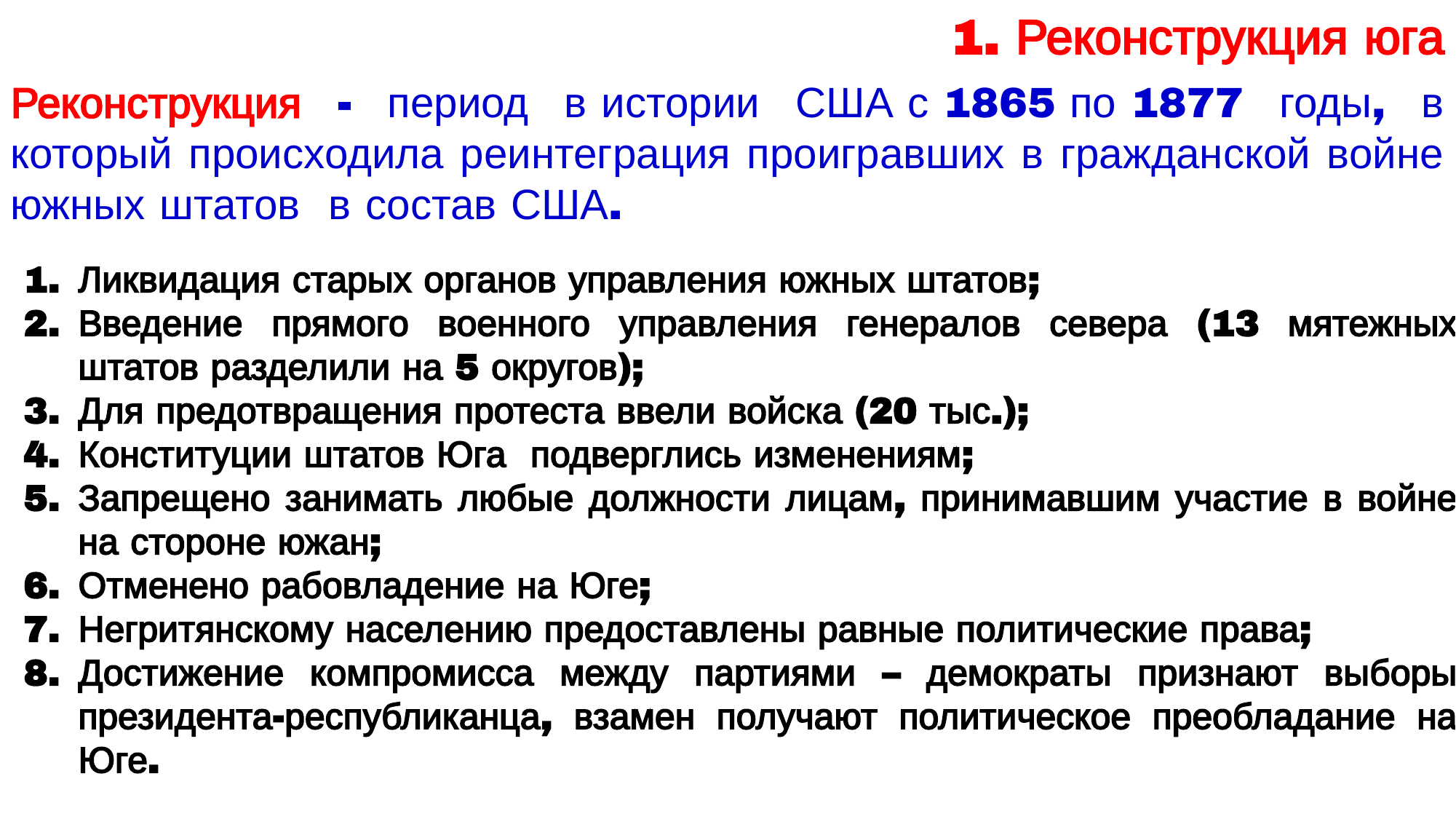

1. Реконструкция юга
Реконструкция - период в истории США с 1865 по 1877 годы, в который происходила реинтеграция проигравших в гражданской войне южных штатов  в состав США.
Ликвидация старых органов управления южных штатов;
Введение прямого военного управления генералов севера (13 мятежных штатов разделили на 5 округов);
Для предотвращения протеста ввели войска (20 тыс.);
Конституции штатов Юга  подверглись изменениям;
Запрещено занимать любые должности лицам, принимавшим участие в войне на стороне южан;
Отменено рабовладение на Юге;
Негритянскому населению предоставлены равные политические права;
Достижение компромисса между партиями – демократы признают выборы президента-республиканца, взамен получают политическое преобладание на Юге.